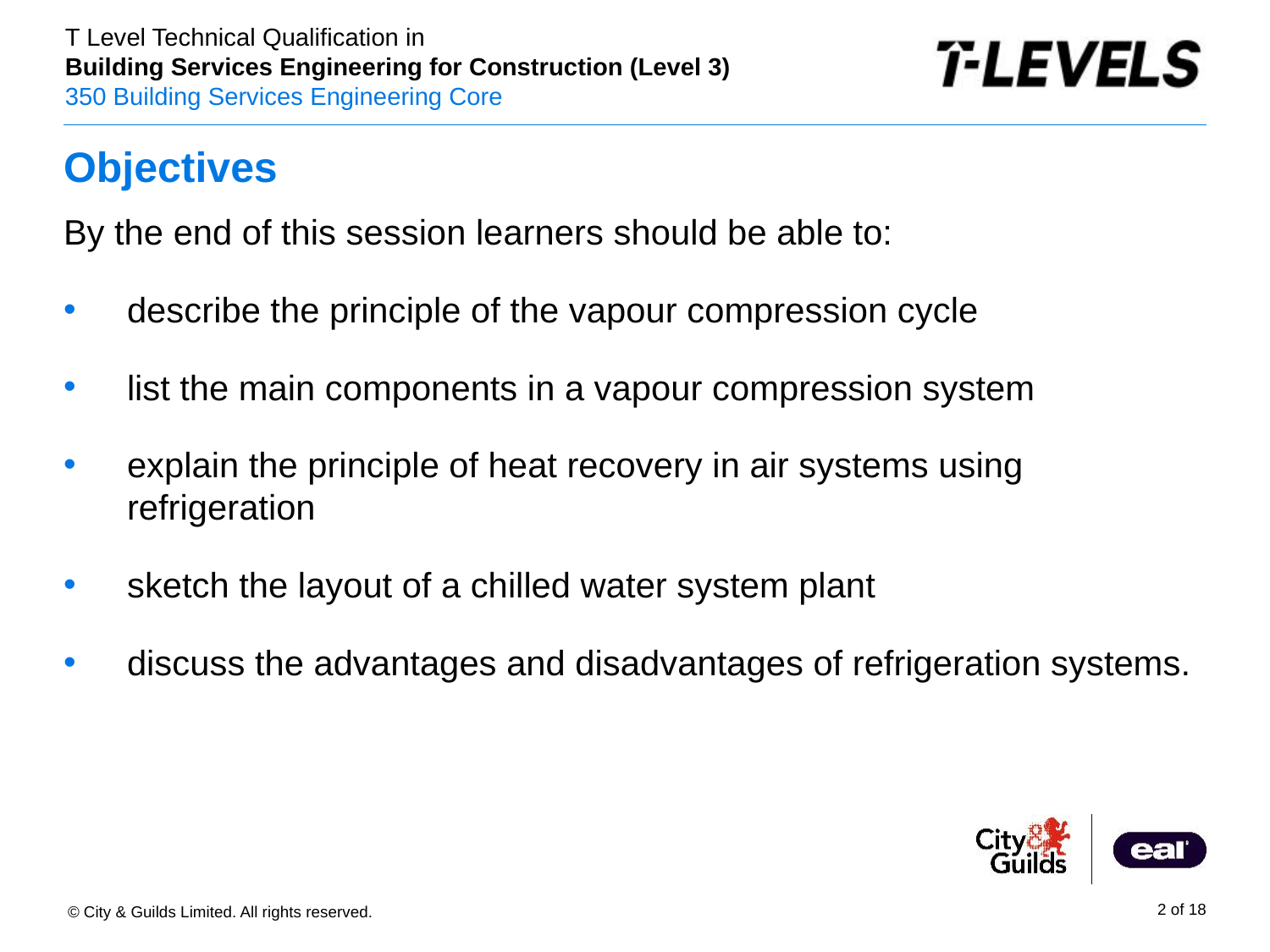

# Objectives
By the end of this session learners should be able to:
describe the principle of the vapour compression cycle
list the main components in a vapour compression system
explain the principle of heat recovery in air systems using refrigeration
sketch the layout of a chilled water system plant
discuss the advantages and disadvantages of refrigeration systems.